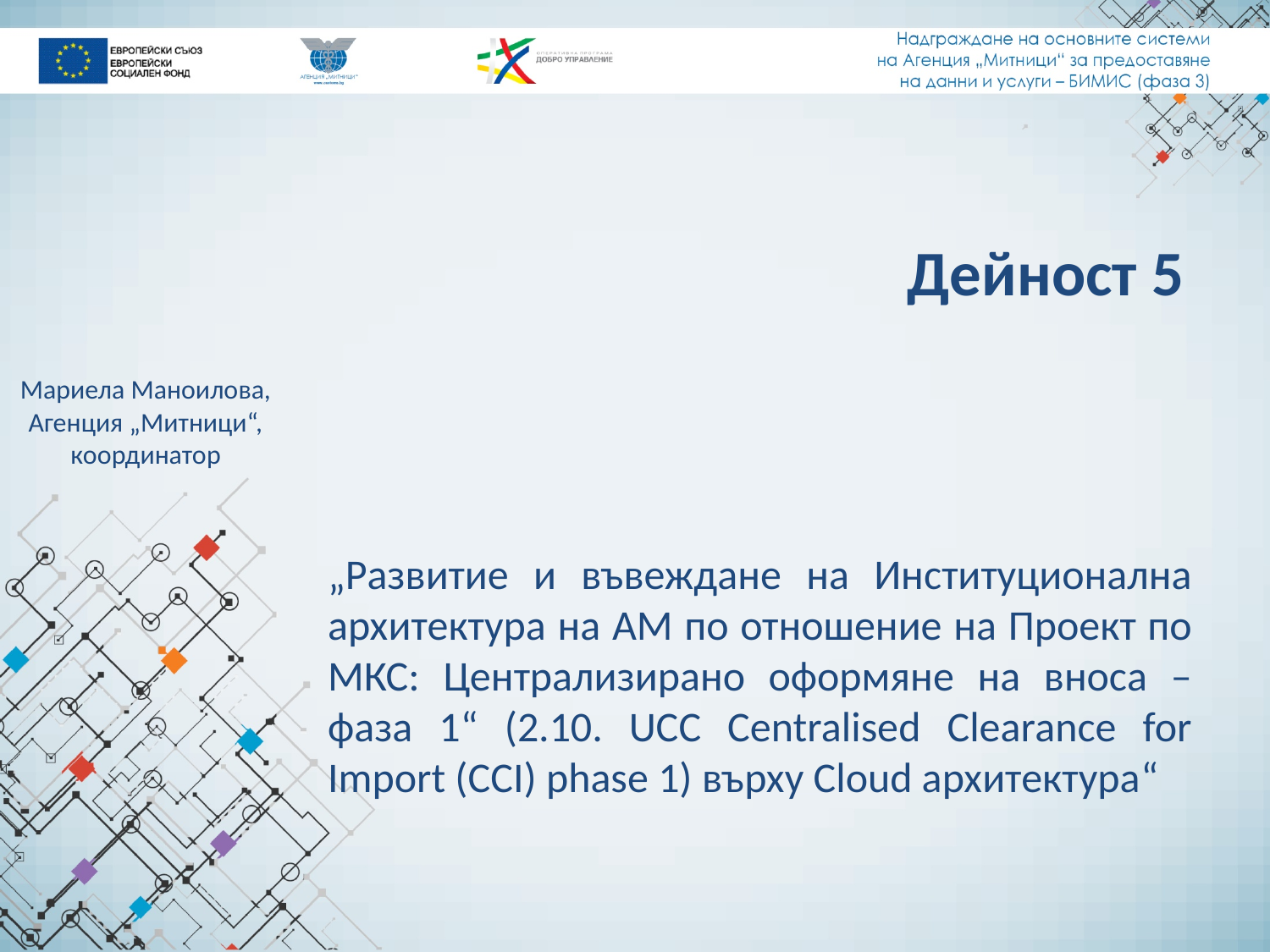

Дейност 5
Мариела Маноилова, Агенция „Митници“, координатор
# „Развитие и въвеждане на Институционална архитектура на АМ по отношение на Проект по МКС: Централизирано оформяне на вноса – фаза 1“ (2.10. UCC Centralised Clearance for Import (CCI) phase 1) върху Cloud архитектура“